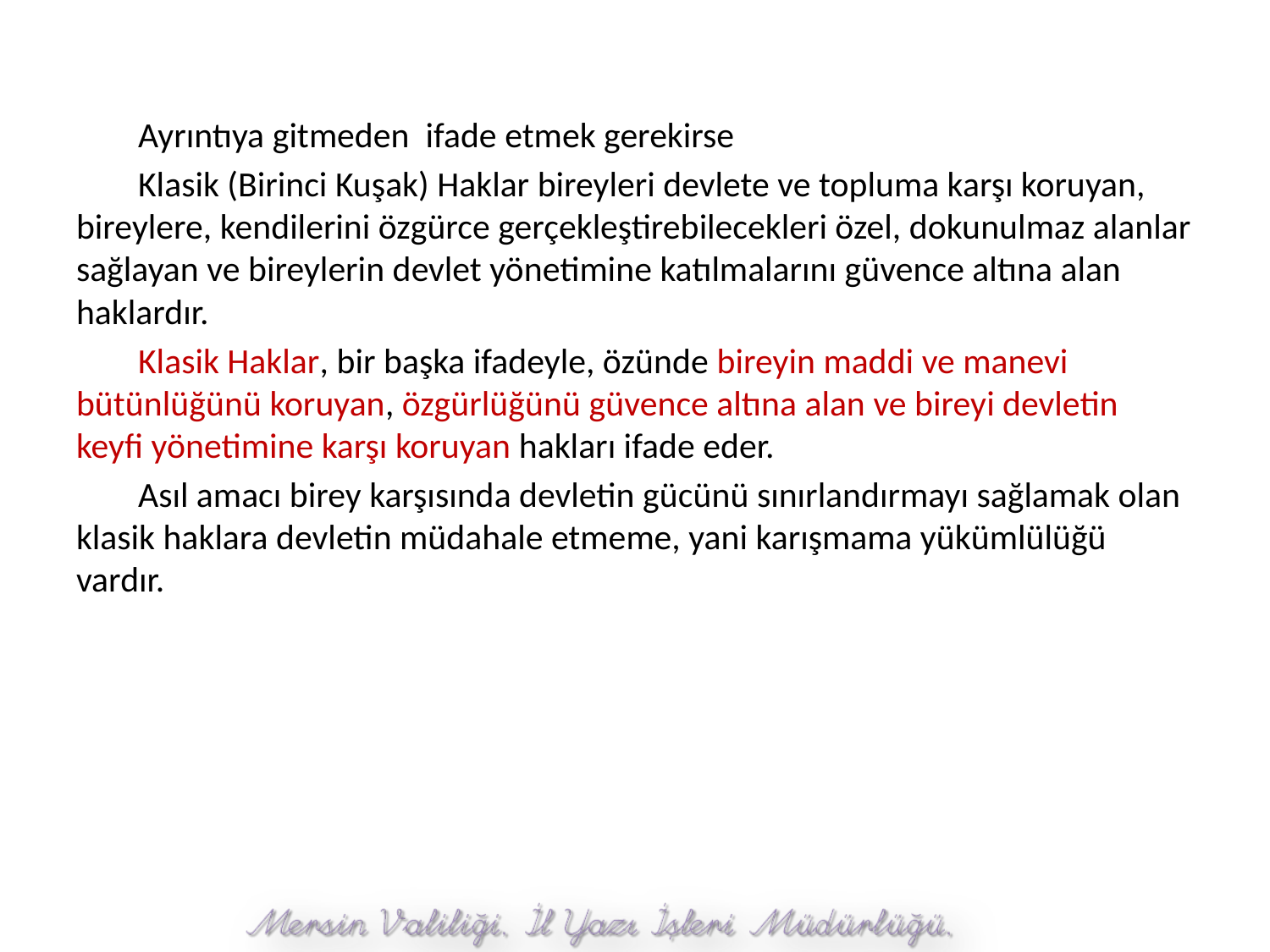

#
Ayrıntıya gitmeden  ifade etmek gerekirse
Klasik (Birinci Kuşak) Haklar bireyleri devlete ve topluma karşı koruyan, bireylere, kendilerini özgürce gerçekleştirebilecekleri özel, dokunulmaz alanlar sağlayan ve bireylerin devlet yönetimine katılmalarını güvence altına alan haklardır.
Klasik Haklar, bir başka ifadeyle, özünde bireyin maddi ve manevi bütünlüğünü koruyan, özgürlüğünü güvence altına alan ve bireyi devletin keyfi yönetimine karşı koruyan hakları ifade eder.
Asıl amacı birey karşısında devletin gücünü sınırlandırmayı sağlamak olan klasik haklara devletin müdahale etmeme, yani karışmama yükümlülüğü vardır.